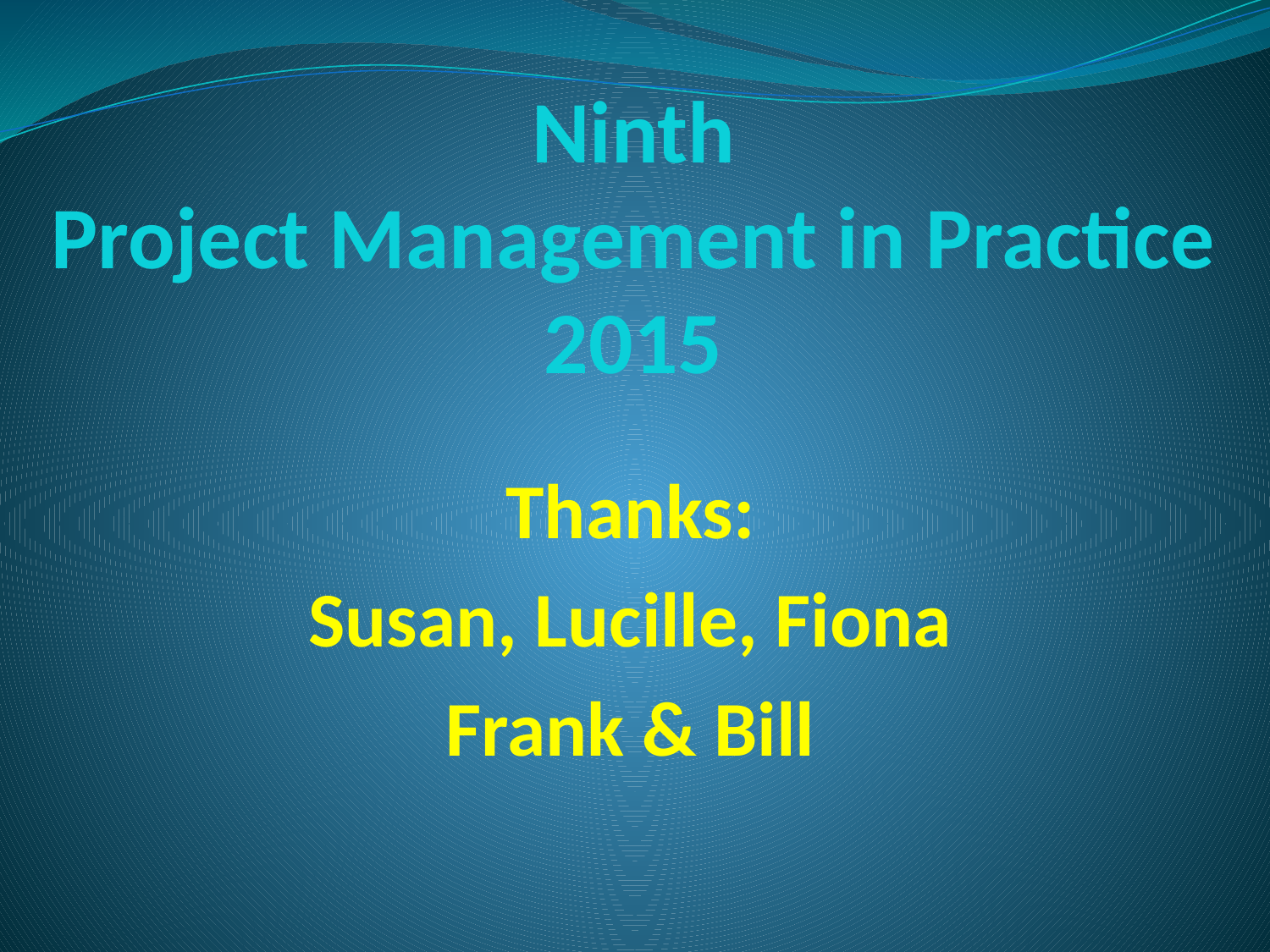

# Ninth Project Management in Practice 2015
Thanks:
Susan, Lucille, Fiona
Frank & Bill